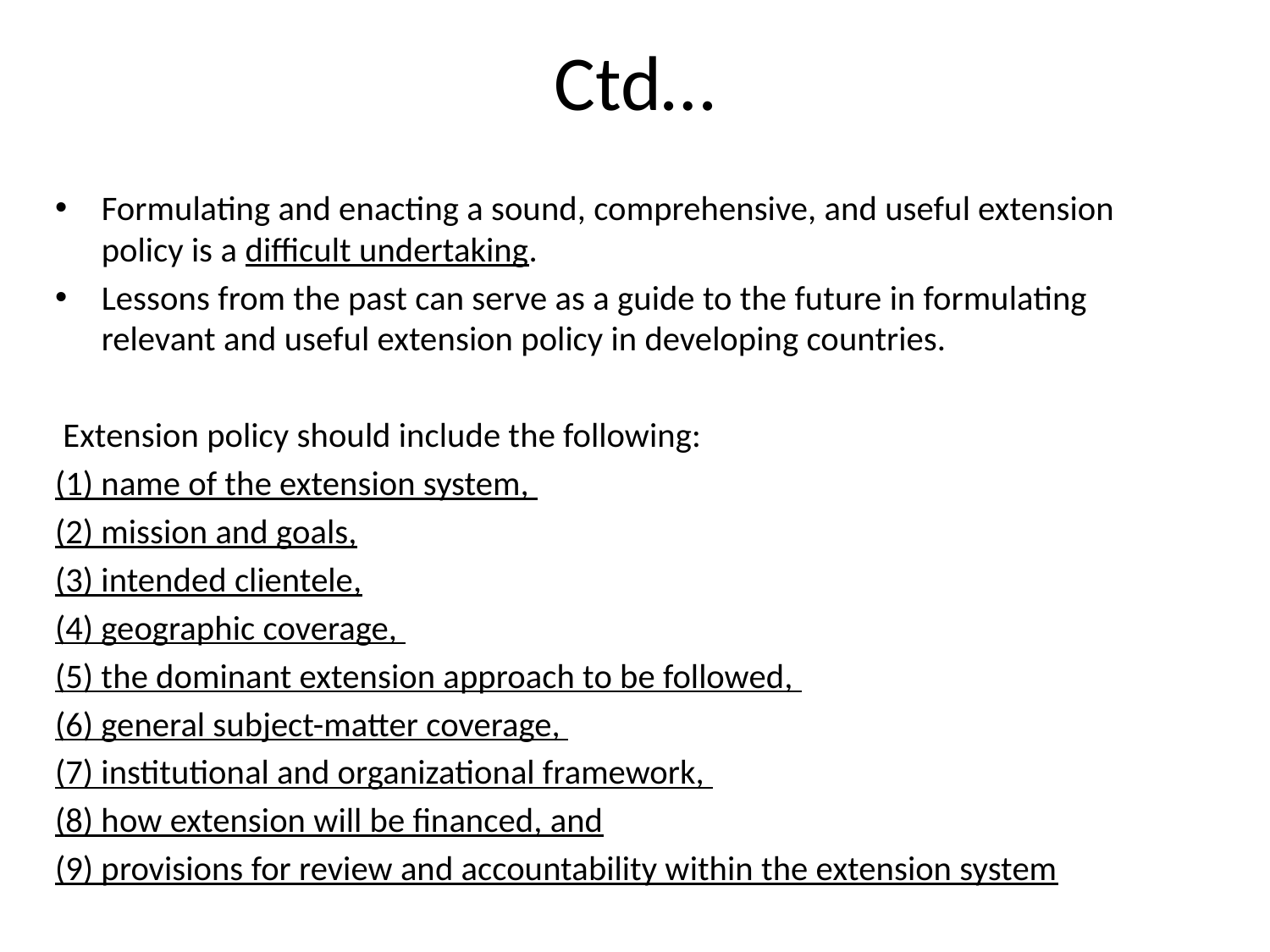

# Ctd…
Formulating and enacting a sound, comprehensive, and useful extension policy is a difficult undertaking.
Lessons from the past can serve as a guide to the future in formulating relevant and useful extension policy in developing countries.

 Extension policy should include the following:
(1) name of the extension system,
(2) mission and goals,
(3) intended clientele,
(4) geographic coverage,
(5) the dominant extension approach to be followed,
(6) general subject-matter coverage,
(7) institutional and organizational framework,
(8) how extension will be financed, and
(9) provisions for review and accountability within the extension system